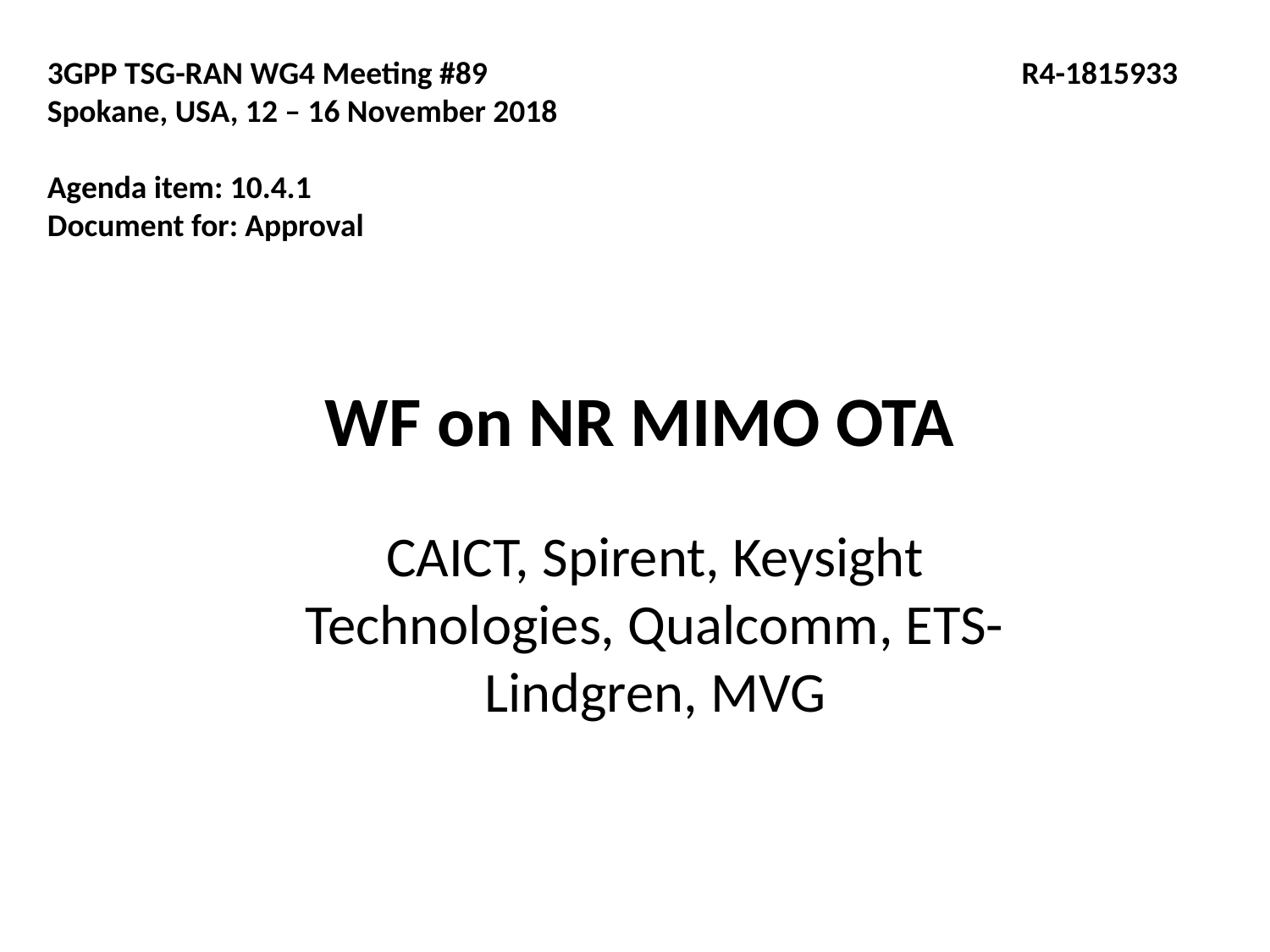

3GPP TSG-RAN WG4 Meeting #89	                                                                 R4-1815933
Spokane, USA, 12 – 16 November 2018

Agenda item: 10.4.1
Document for: Approval

# WF on NR MIMO OTA
CAICT, Spirent, Keysight Technologies, Qualcomm, ETS-Lindgren, MVG